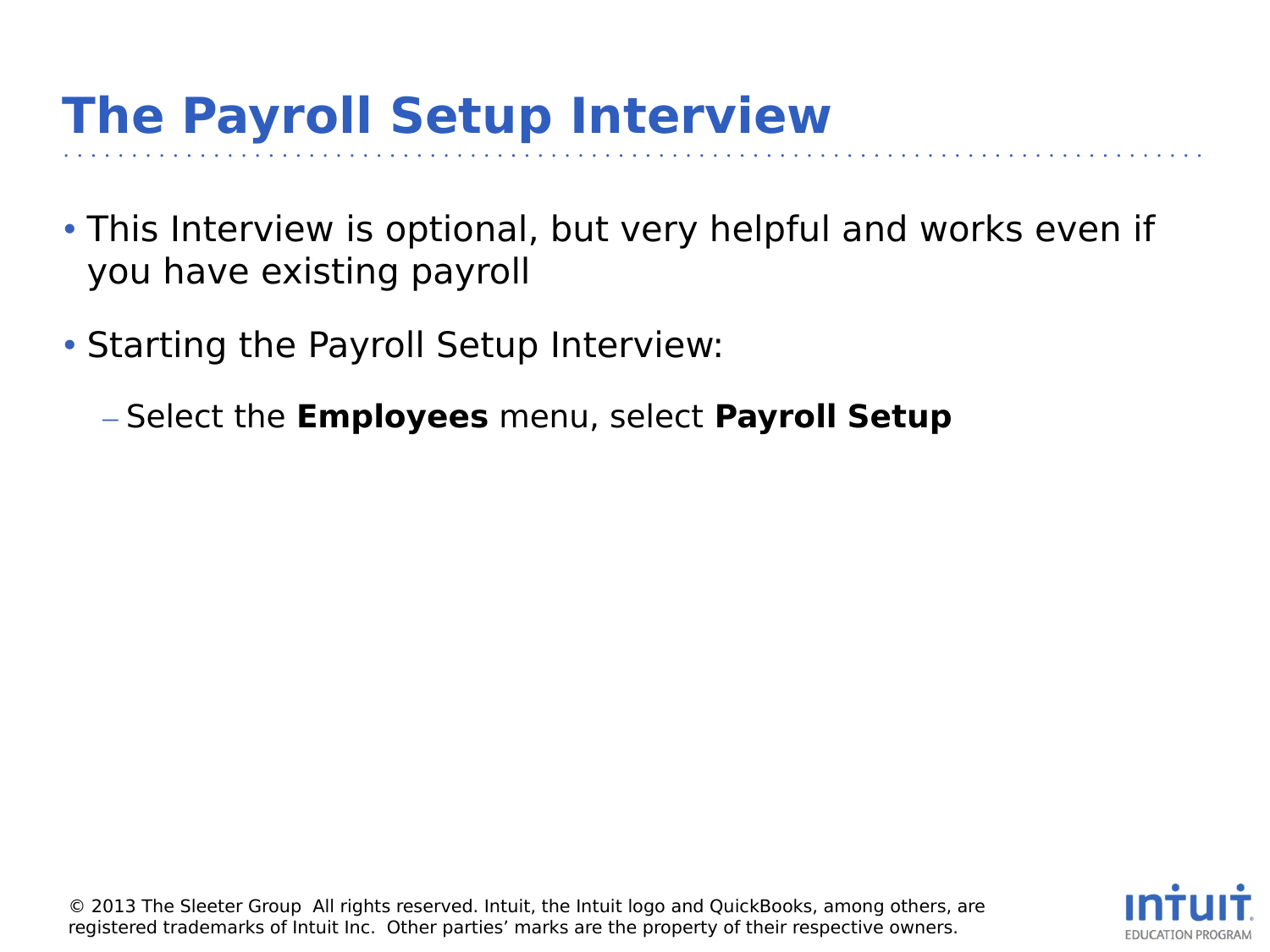

# The Payroll Setup Interview
This Interview is optional, but very helpful and works even if you have existing payroll
Starting the Payroll Setup Interview:
Select the Employees menu, select Payroll Setup